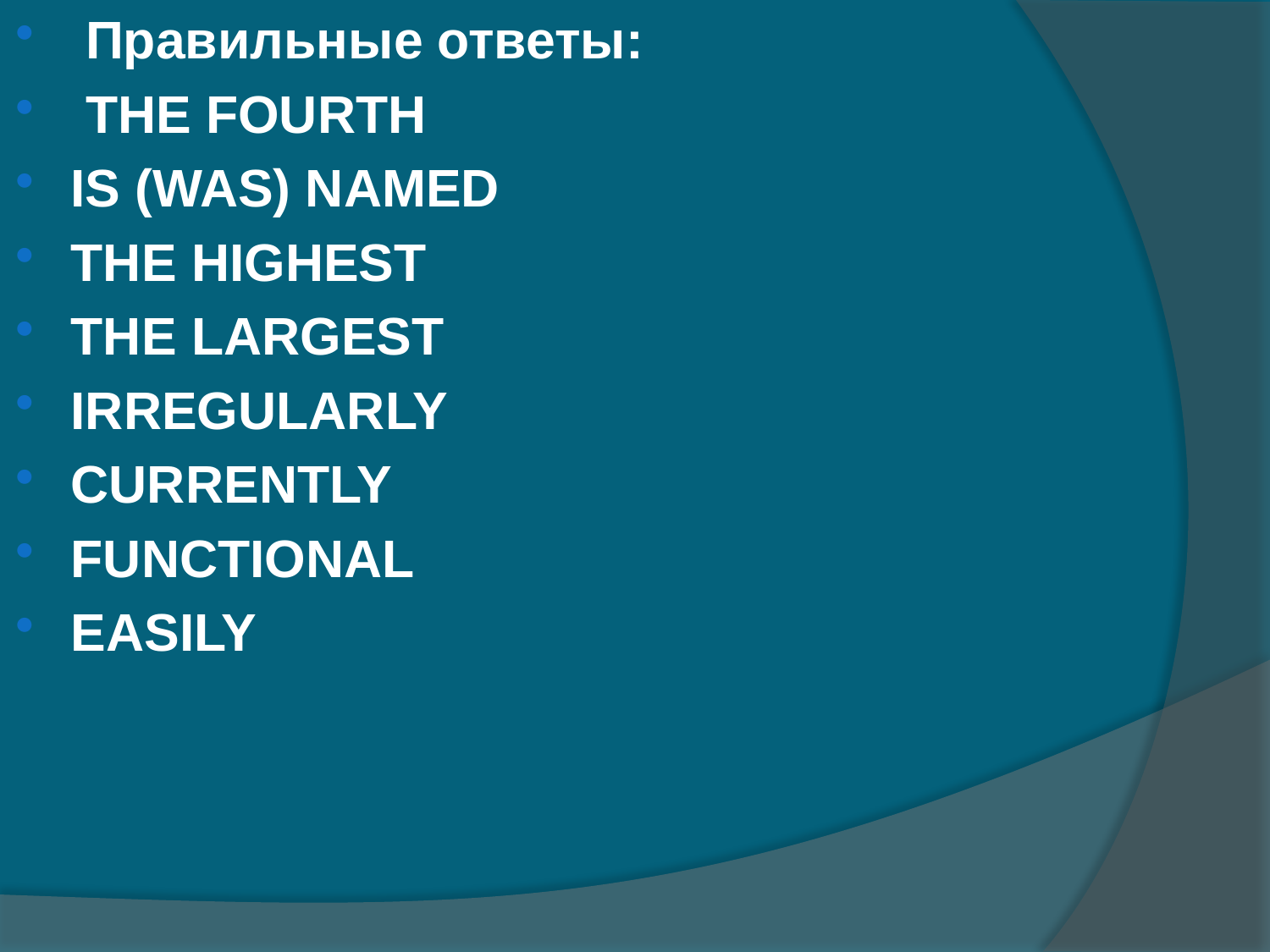

Правильные ответы:
 THE FOURTH
IS (WAS) NAMED
THE HIGHEST
THE LARGEST
IRREGULARLY
CURRENTLY
FUNCTIONAL
EASILY